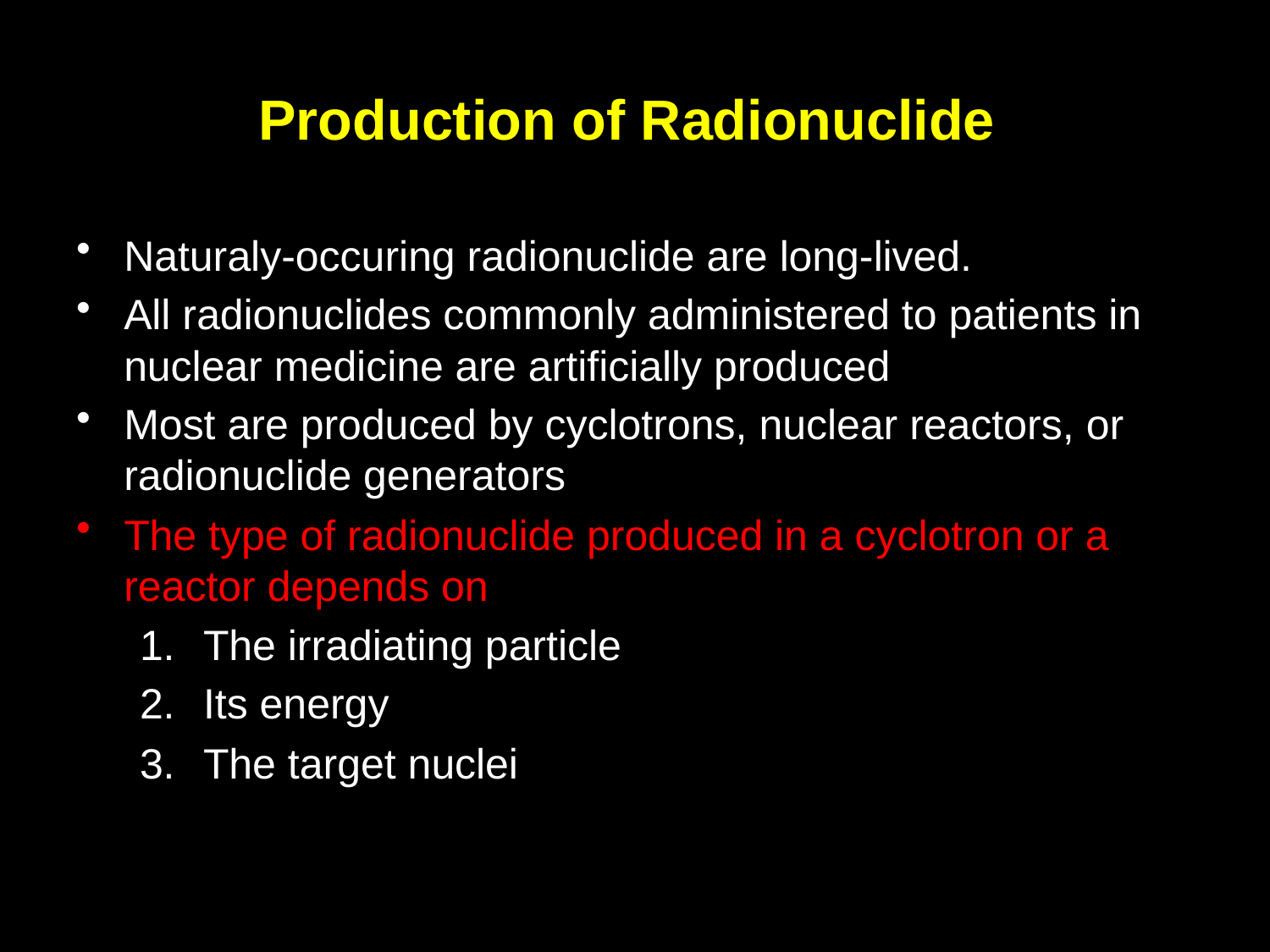

# Production of Radionuclide
Naturaly-occuring radionuclide are long-lived.
All radionuclides commonly administered to patients in nuclear medicine are artificially produced
Most are produced by cyclotrons, nuclear reactors, or radionuclide generators
The type of radionuclide produced in a cyclotron or a reactor depends on
The irradiating particle
Its energy
The target nuclei